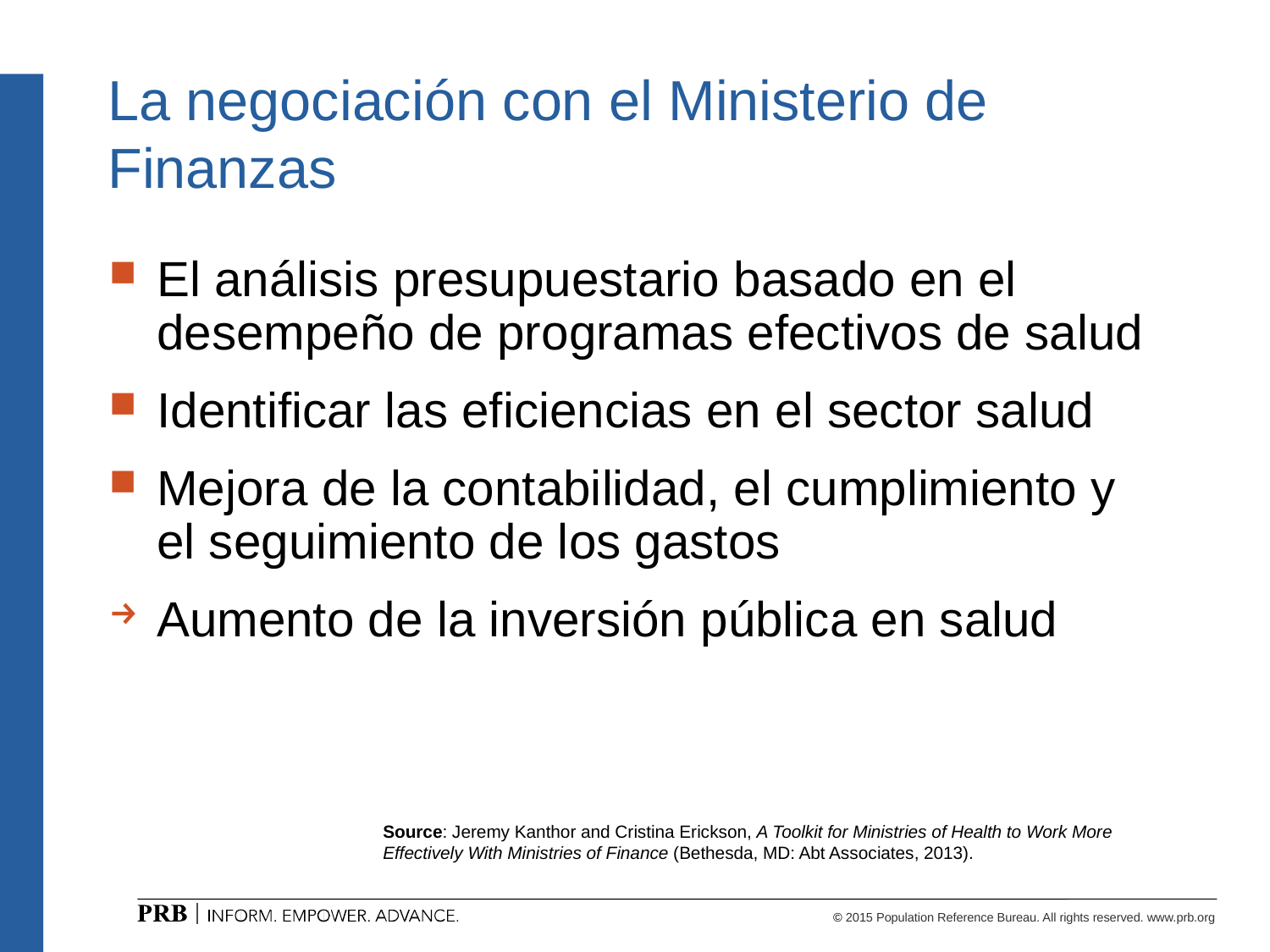

# La negociación con el Ministerio de Finanzas
El análisis presupuestario basado en el desempeño de programas efectivos de salud
Identificar las eficiencias en el sector salud
Mejora de la contabilidad, el cumplimiento y el seguimiento de los gastos
Aumento de la inversión pública en salud
Source: Jeremy Kanthor and Cristina Erickson, A Toolkit for Ministries of Health to Work More Effectively With Ministries of Finance (Bethesda, MD: Abt Associates, 2013).